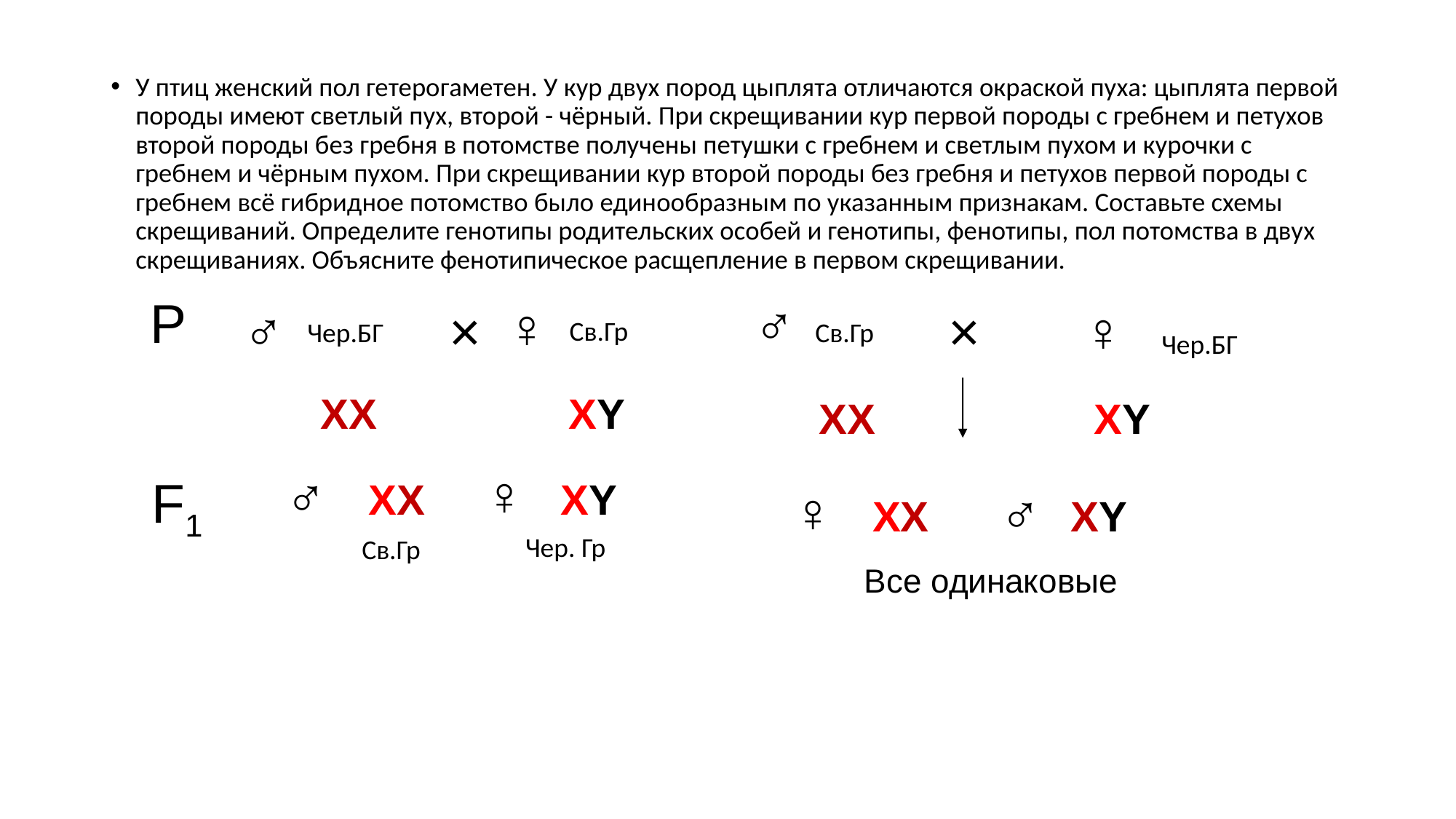

У птиц женский пол гетерогаметен. У кур двух пород цыплята отличаются окраской пуха: цыплята первой породы имеют светлый пух, второй - чёрный. При скрещивании кур первой породы с гребнем и петухов второй породы без гребня в потомстве получены петушки с гребнем и светлым пухом и курочки с гребнем и чёрным пухом. При скрещивании кур второй породы без гребня и петухов первой породы с гребнем всё гибридное потомство было единообразным по указанным признакам. Составьте схемы скрещиваний. Определите генотипы родительских особей и генотипы, фенотипы, пол потомства в двух скрещиваниях. Объясните фенотипическое расщепление в первом скрещивании.
Р
♂
♀
♂
×
×
♀
Св.Гр
Чер.БГ
Св.Гр
Чер.БГ

ХХ
ХY
ХХ
ХY
♂   ХХ     ♀   ХY
F1
♀   ХХ      ♂  ХY
Чер. Гр
Св.Гр
Все одинаковые